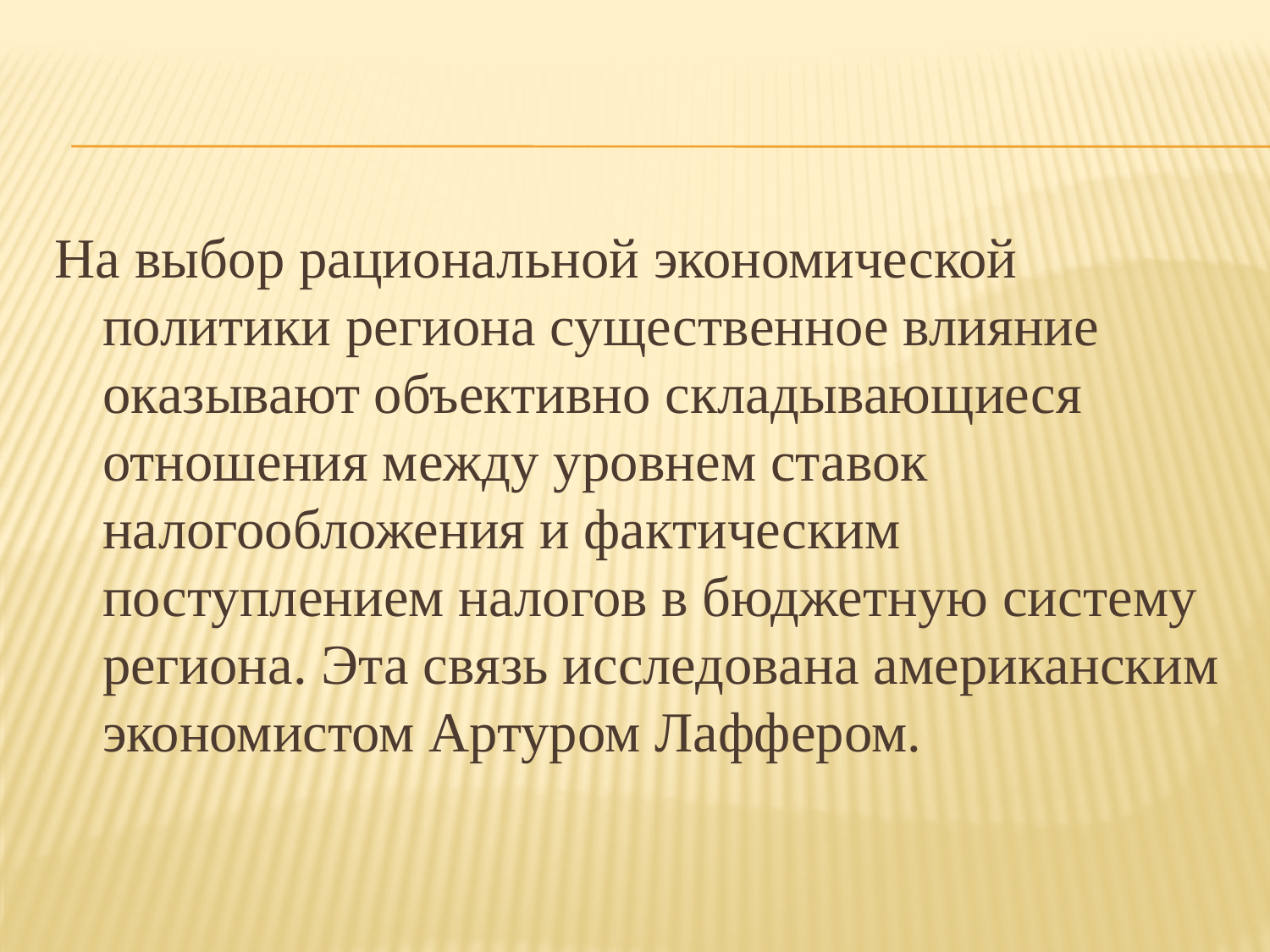

На выбор рациональной экономической политики региона существенное влияние оказывают объективно складывающиеся отношения между уровнем ставок налогообложения и фактическим поступлением налогов в бюджетную систему региона. Эта связь исследована американским экономистом Артуром Лаффером.